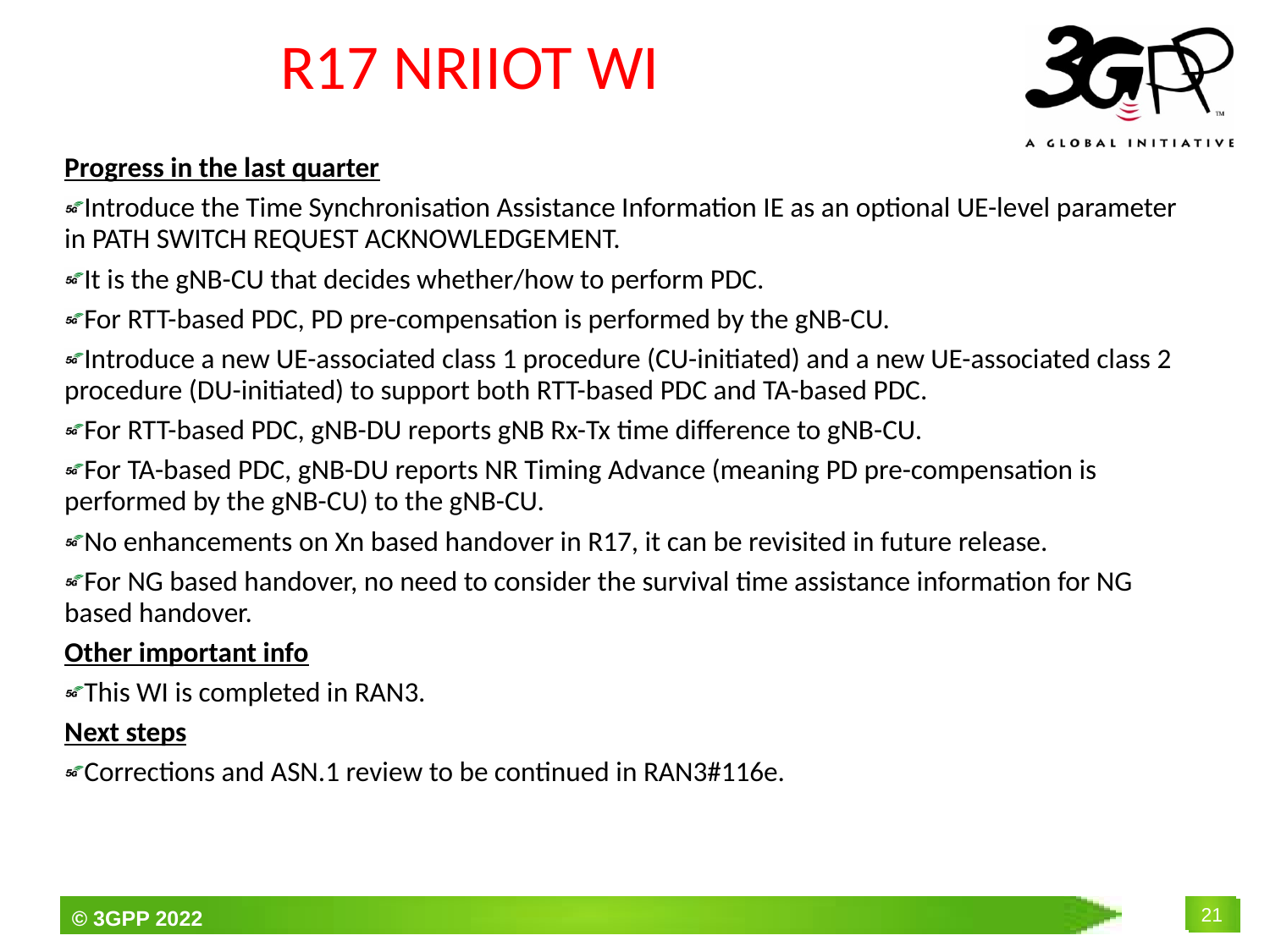

# R17 NRIIOT WI
Progress in the last quarter
Introduce the Time Synchronisation Assistance Information IE as an optional UE-level parameter in PATH SWITCH REQUEST ACKNOWLEDGEMENT.
It is the gNB-CU that decides whether/how to perform PDC.
For RTT-based PDC, PD pre-compensation is performed by the gNB-CU.
Introduce a new UE-associated class 1 procedure (CU-initiated) and a new UE-associated class 2 procedure (DU-initiated) to support both RTT-based PDC and TA-based PDC.
For RTT-based PDC, gNB-DU reports gNB Rx-Tx time difference to gNB-CU.
For TA-based PDC, gNB-DU reports NR Timing Advance (meaning PD pre-compensation is performed by the gNB-CU) to the gNB-CU.
No enhancements on Xn based handover in R17, it can be revisited in future release.
For NG based handover, no need to consider the survival time assistance information for NG based handover.
Other important info
This WI is completed in RAN3.
Next steps
Corrections and ASN.1 review to be continued in RAN3#116e.

21